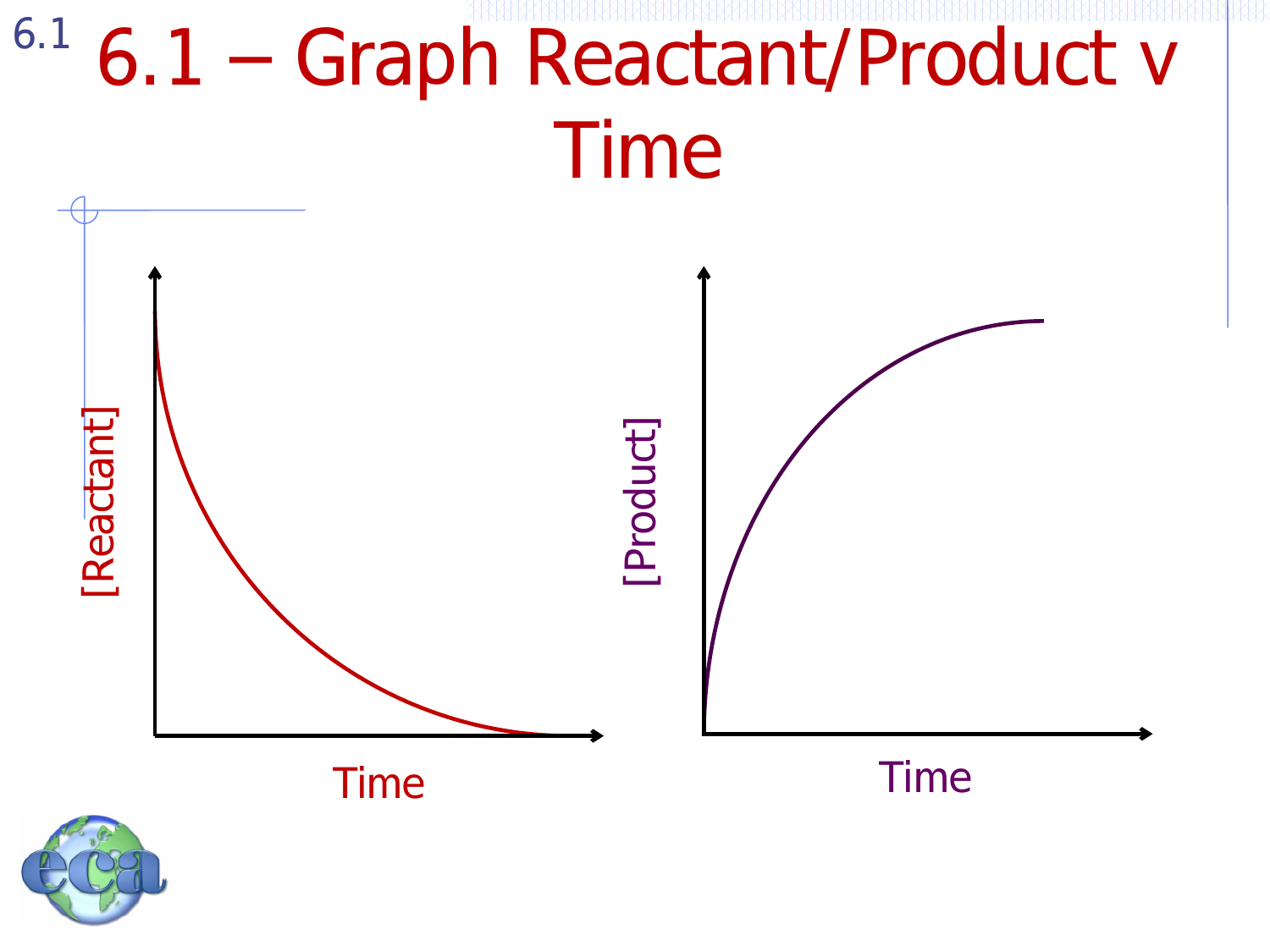

# 6.1 – Graph Reactant/Product v Time

[Reactant]
[Product]
Time
Time